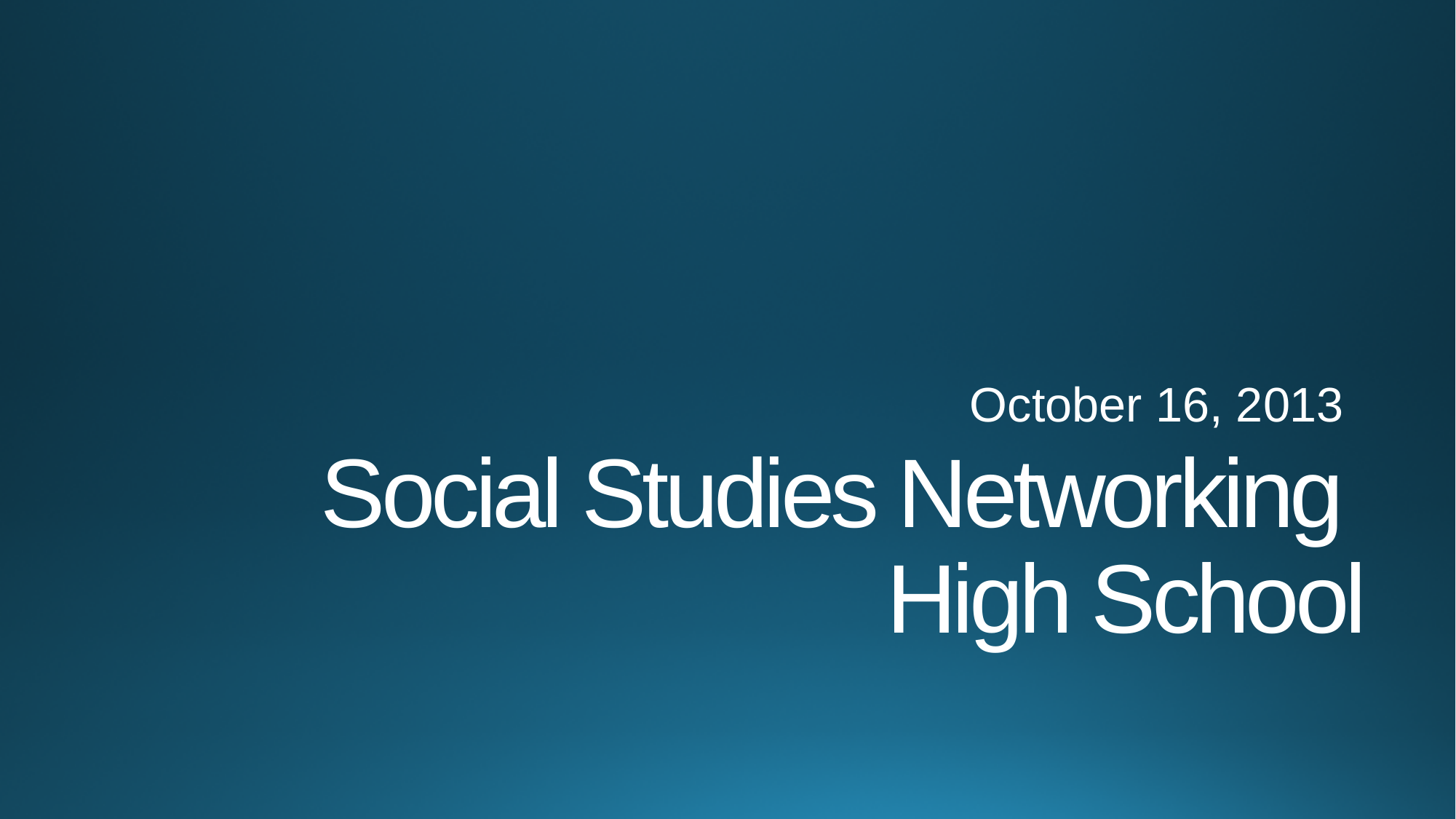

October 16, 2013
# Social Studies Networking High School